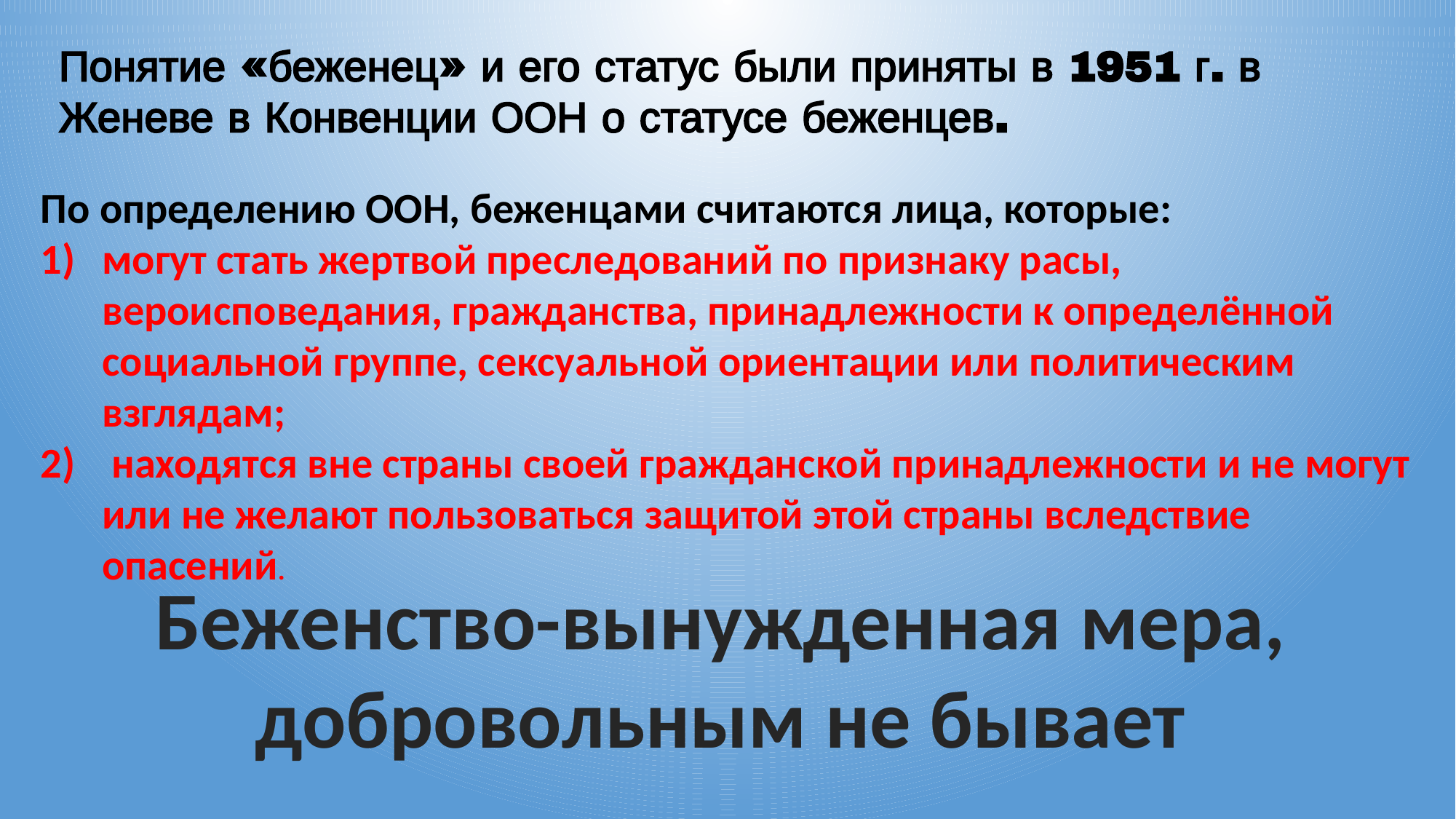

Понятие «беженец» и его статус были приняты в 1951 г. в Женеве в Конвенции ООН о статусе беженцев.
По определению ООН, беженцами считаются лица, которые:
могут стать жертвой преследований по признаку расы, вероисповедания, гражданства, принадлежности к определённой социальной группе, сексуальной ориентации или политическим взглядам;
 находятся вне страны своей гражданской принадлежности и не могут или не желают пользоваться защитой этой страны вследствие опасений.
Беженство-вынужденная мера, добровольным не бывает